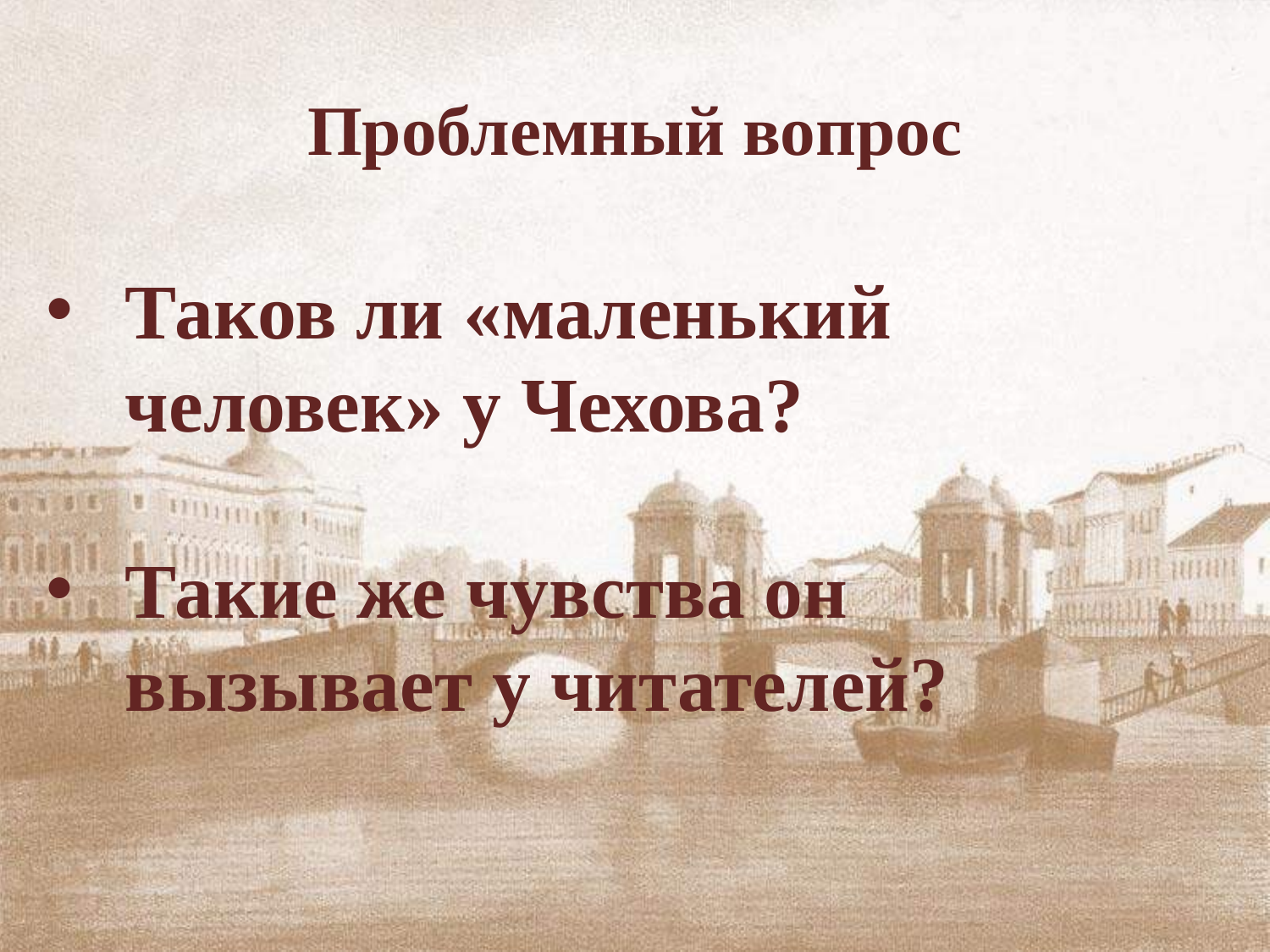

# Проблемный вопрос

Таков ли «маленький человек» у Чехова?

Такие же чувства он вызывает у читателей?